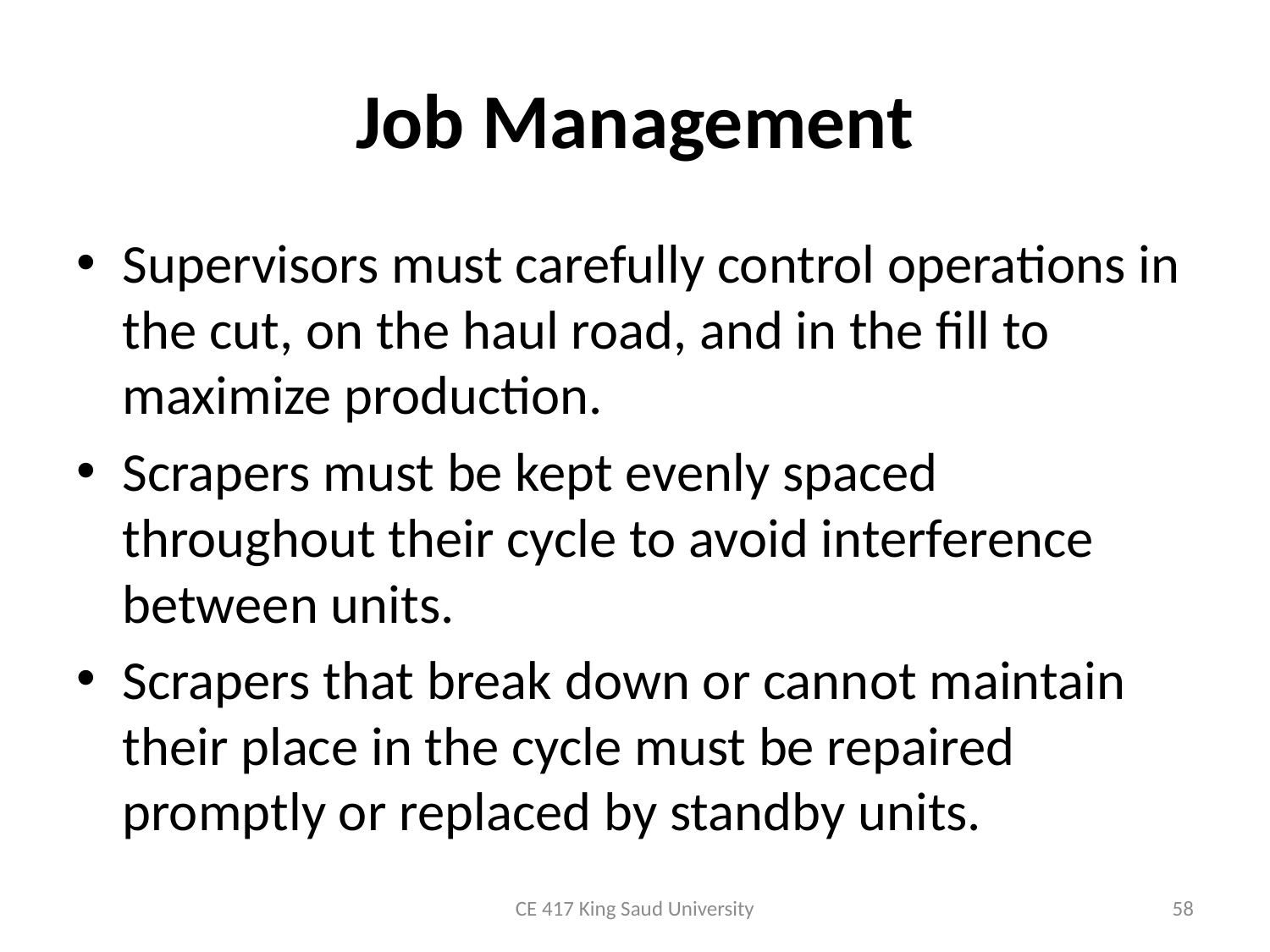

# Job Management
Supervisors must carefully control operations in the cut, on the haul road, and in the fill to maximize production.
Scrapers must be kept evenly spaced throughout their cycle to avoid interference between units.
Scrapers that break down or cannot maintain their place in the cycle must be repaired promptly or replaced by standby units.
CE 417 King Saud University
58